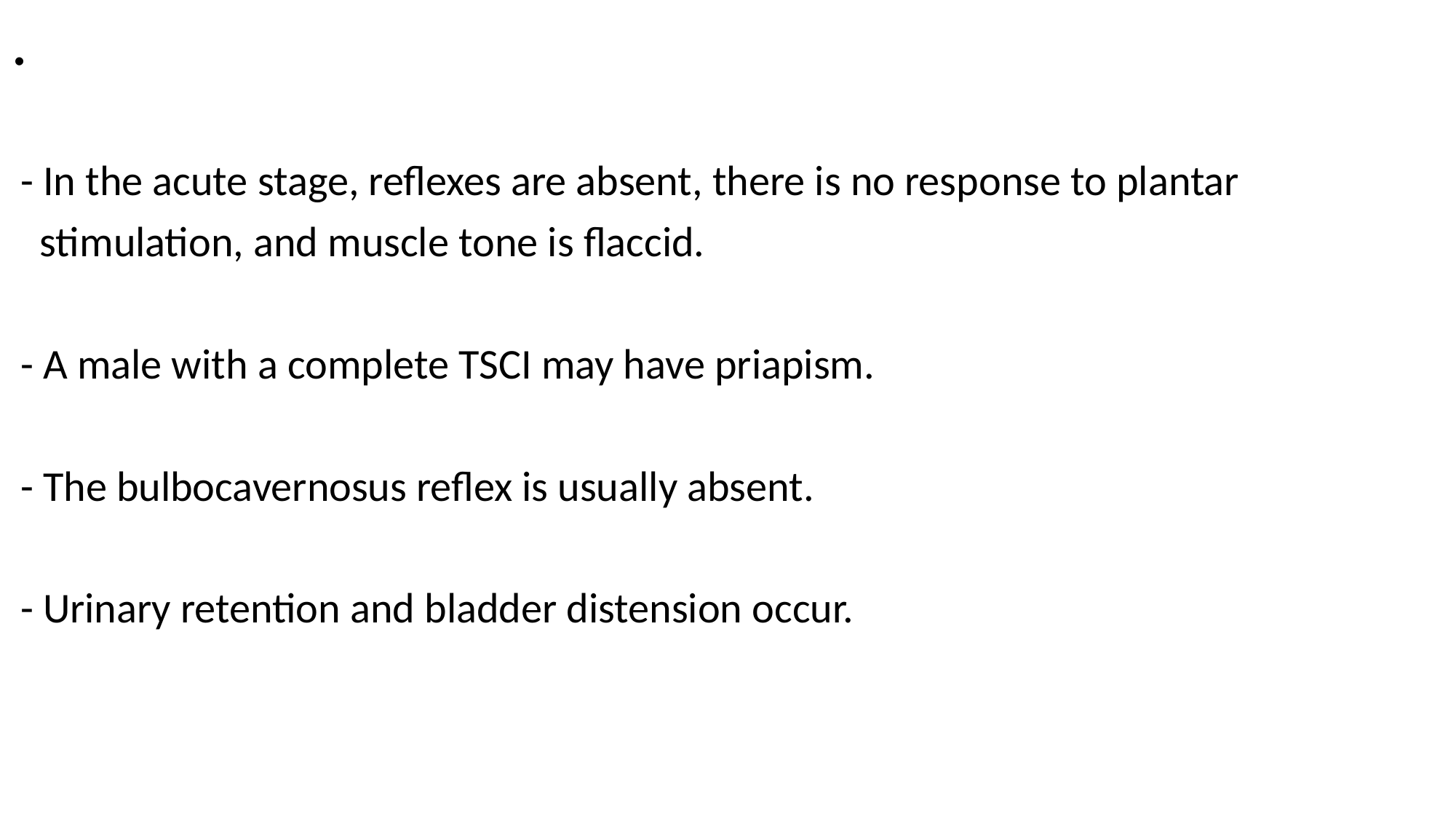

# .

 - In the acute stage, reflexes are absent, there is no response to plantar
   stimulation, and muscle tone is flaccid.

 - A male with a complete TSCI may have priapism.

 - The bulbocavernosus reflex is usually absent.

 - Urinary retention and bladder distension occur.